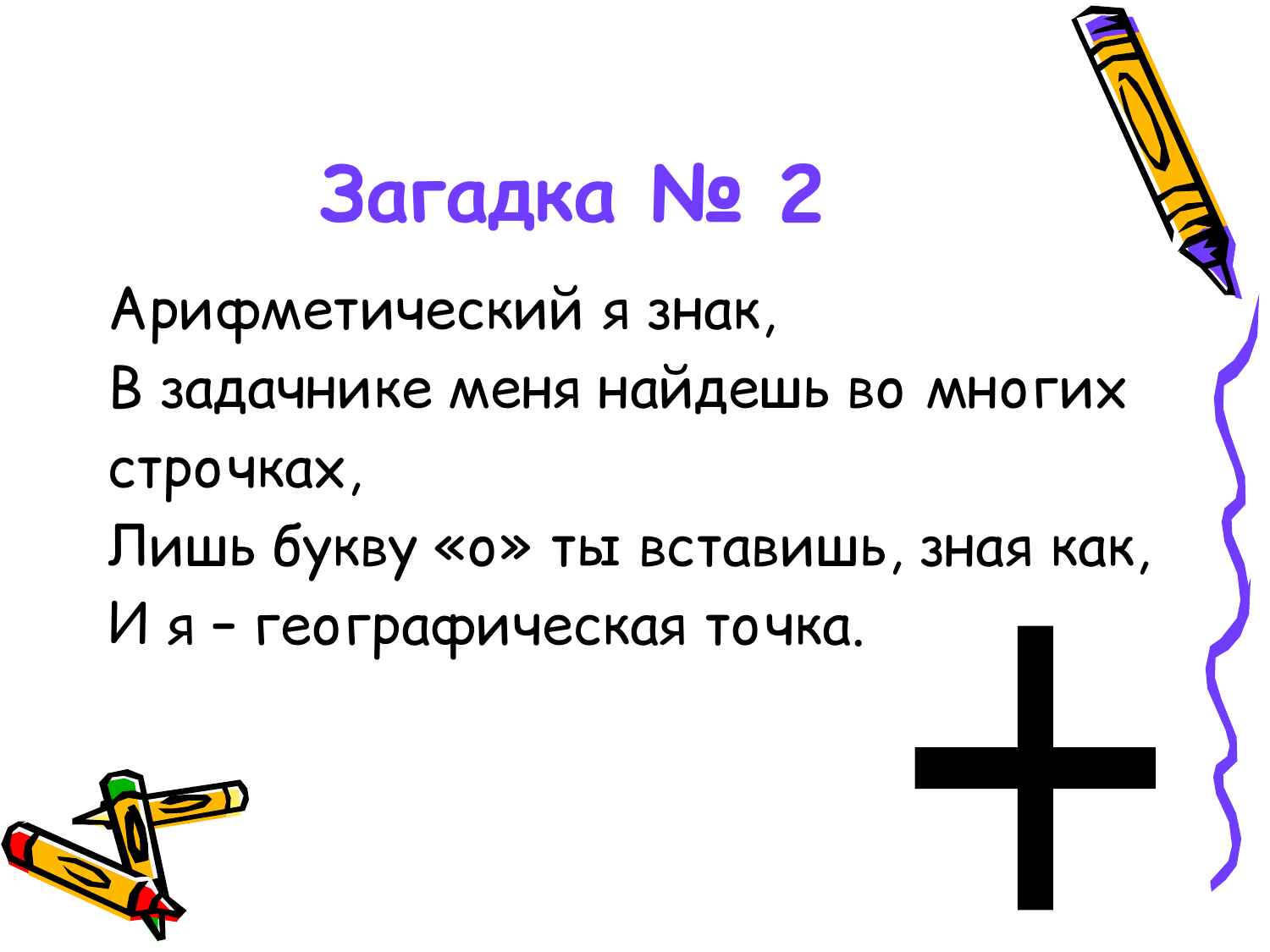

# Загадка № 2
Арифметический я знак,
В задачнике меня найдешь во многих
строчках,
Лишь букву «о» ты вставишь, зная как,
И я – географическая точка.
+